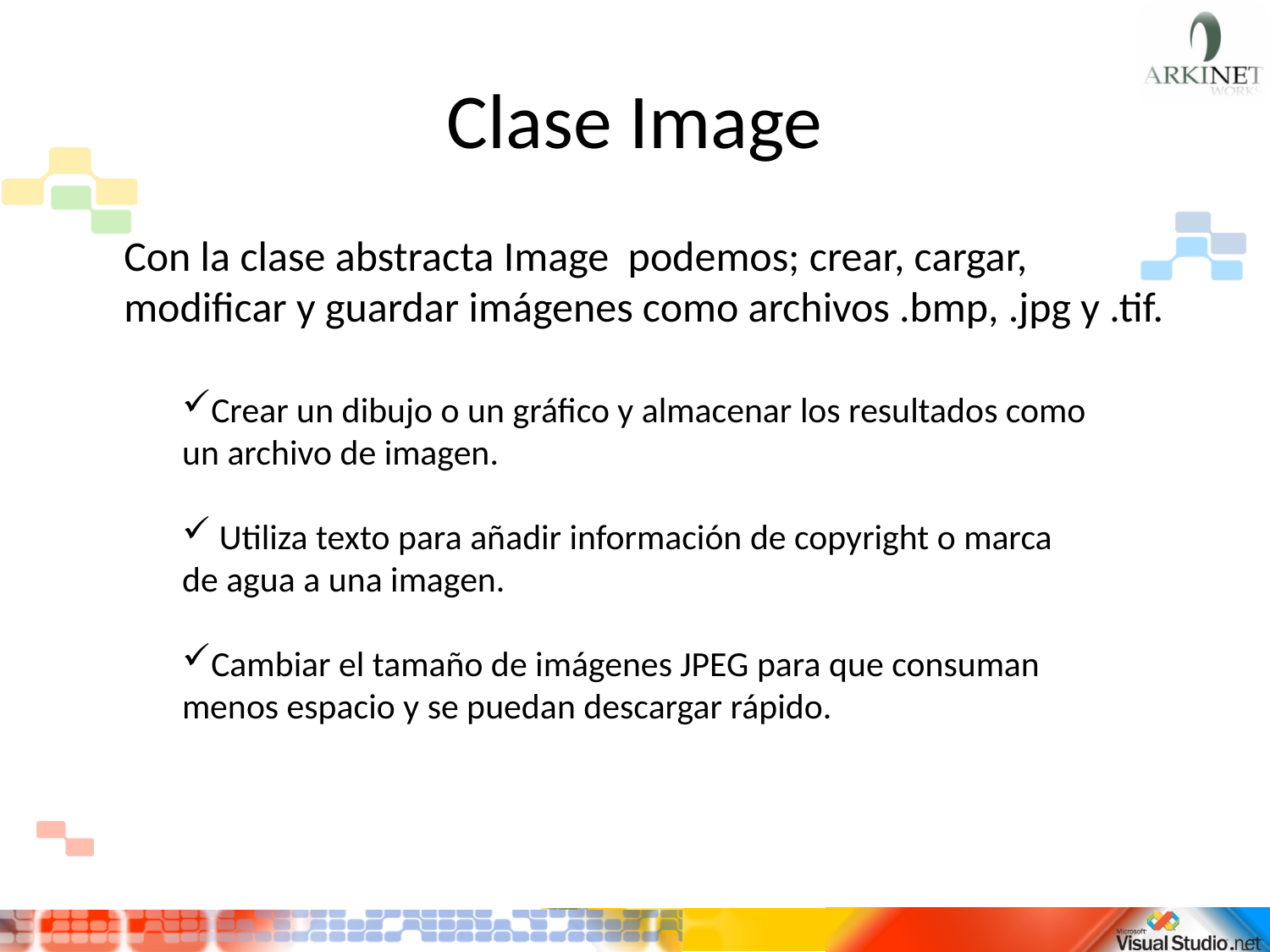

# Clase Image
	Con la clase abstracta Image  podemos; crear, cargar, modificar y guardar imágenes como archivos .bmp, .jpg y .tif.
Crear un dibujo o un gráfico y almacenar los resultados como un archivo de imagen.

 Utiliza texto para añadir información de copyright o marca de agua a una imagen.

Cambiar el tamaño de imágenes JPEG para que consuman menos espacio y se puedan descargar rápido.